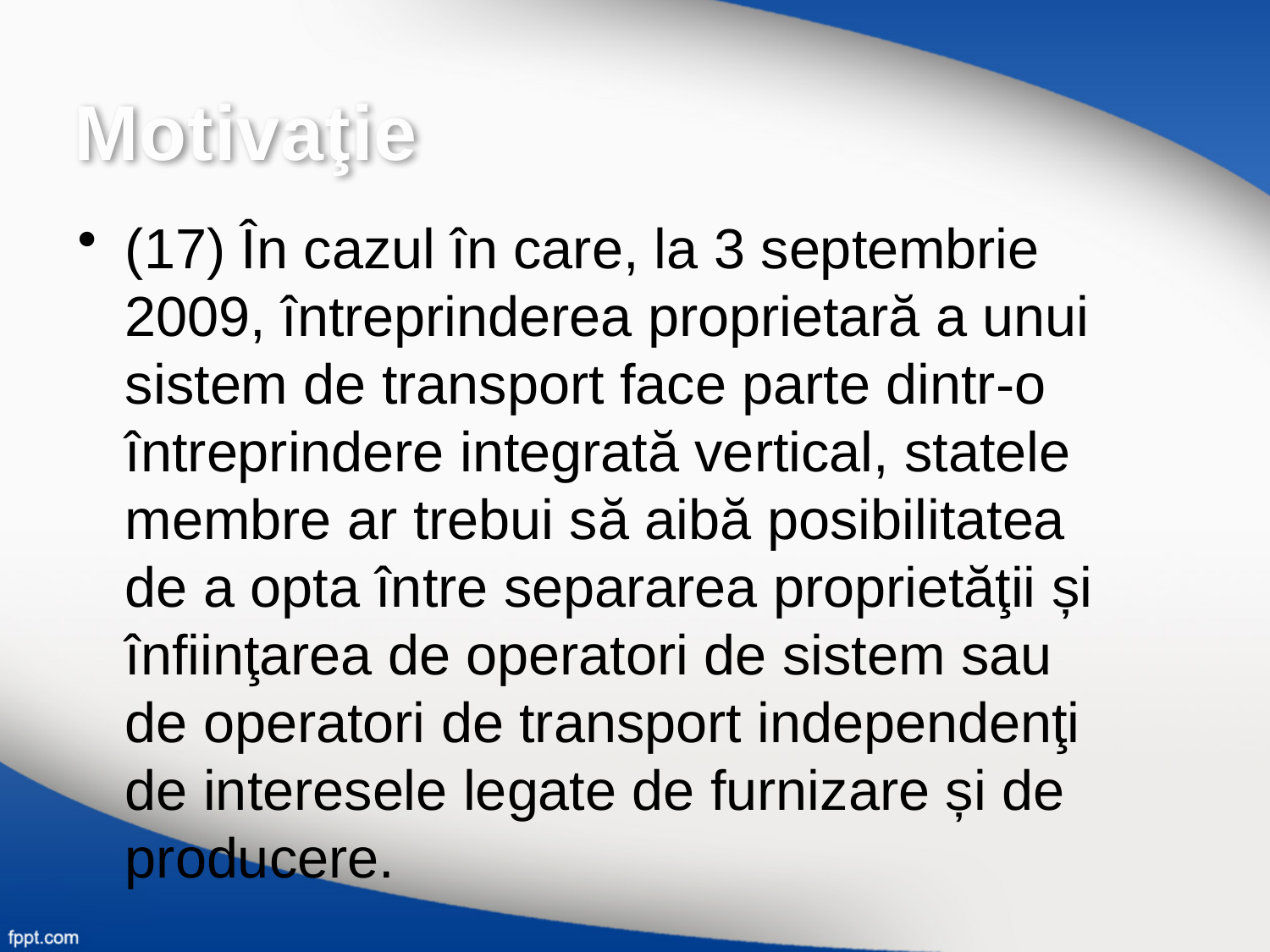

Motivaţie
(17) În cazul în care, la 3 septembrie 2009, întreprinderea proprietară a unui sistem de transport face parte dintr-o întreprindere integrată vertical, statele membre ar trebui să aibă posibilitatea de a opta între separarea proprietăţii și înfiinţarea de operatori de sistem sau de operatori de transport independenţi de interesele legate de furnizare și de producere.